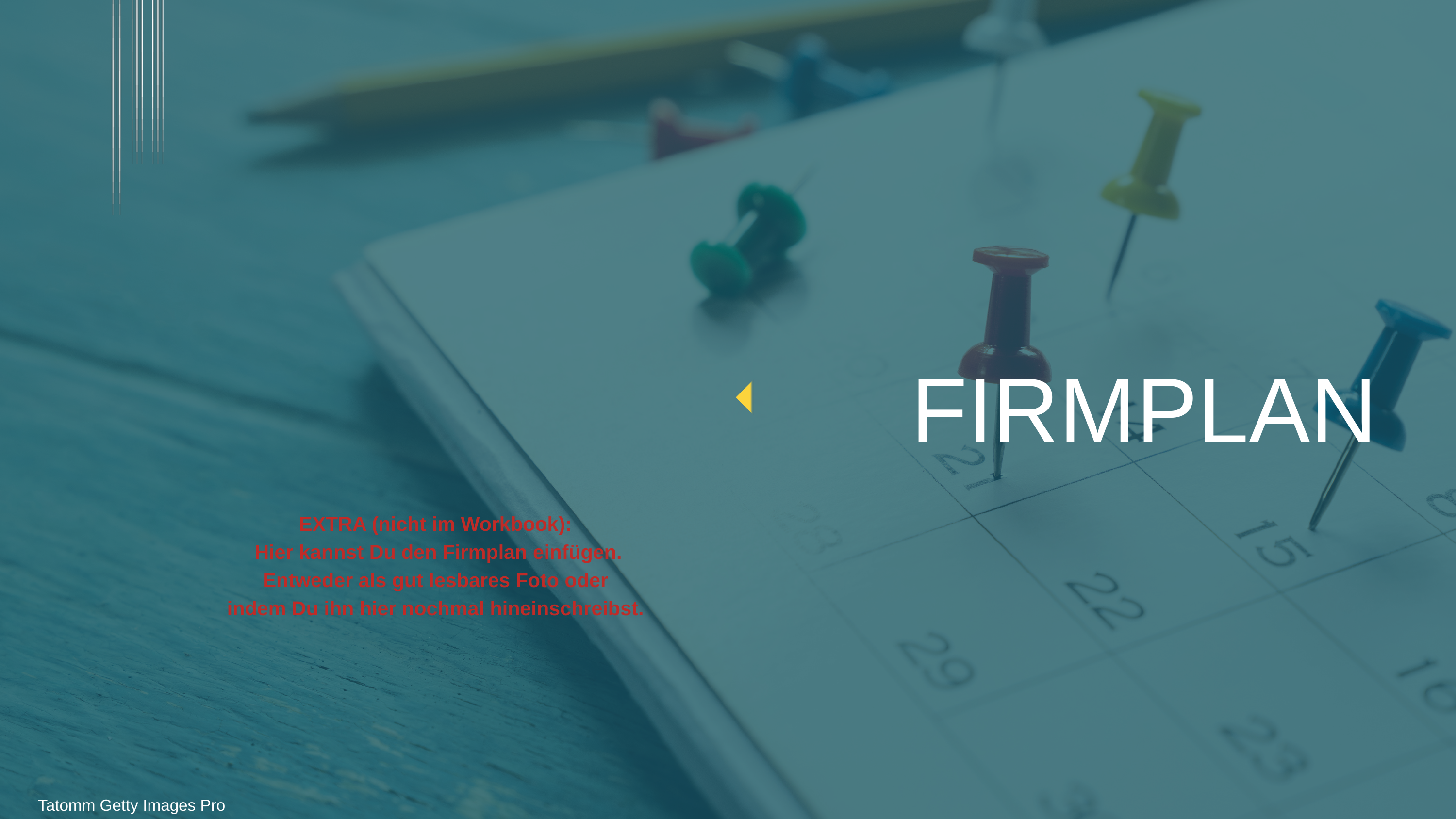

FIRMPLAN
EXTRA (nicht im Workbook):
 Hier kannst Du den Firmplan einfügen. Entweder als gut lesbares Foto oder
indem Du ihn hier nochmal hineinschreibst.
Tatomm Getty Images Pro